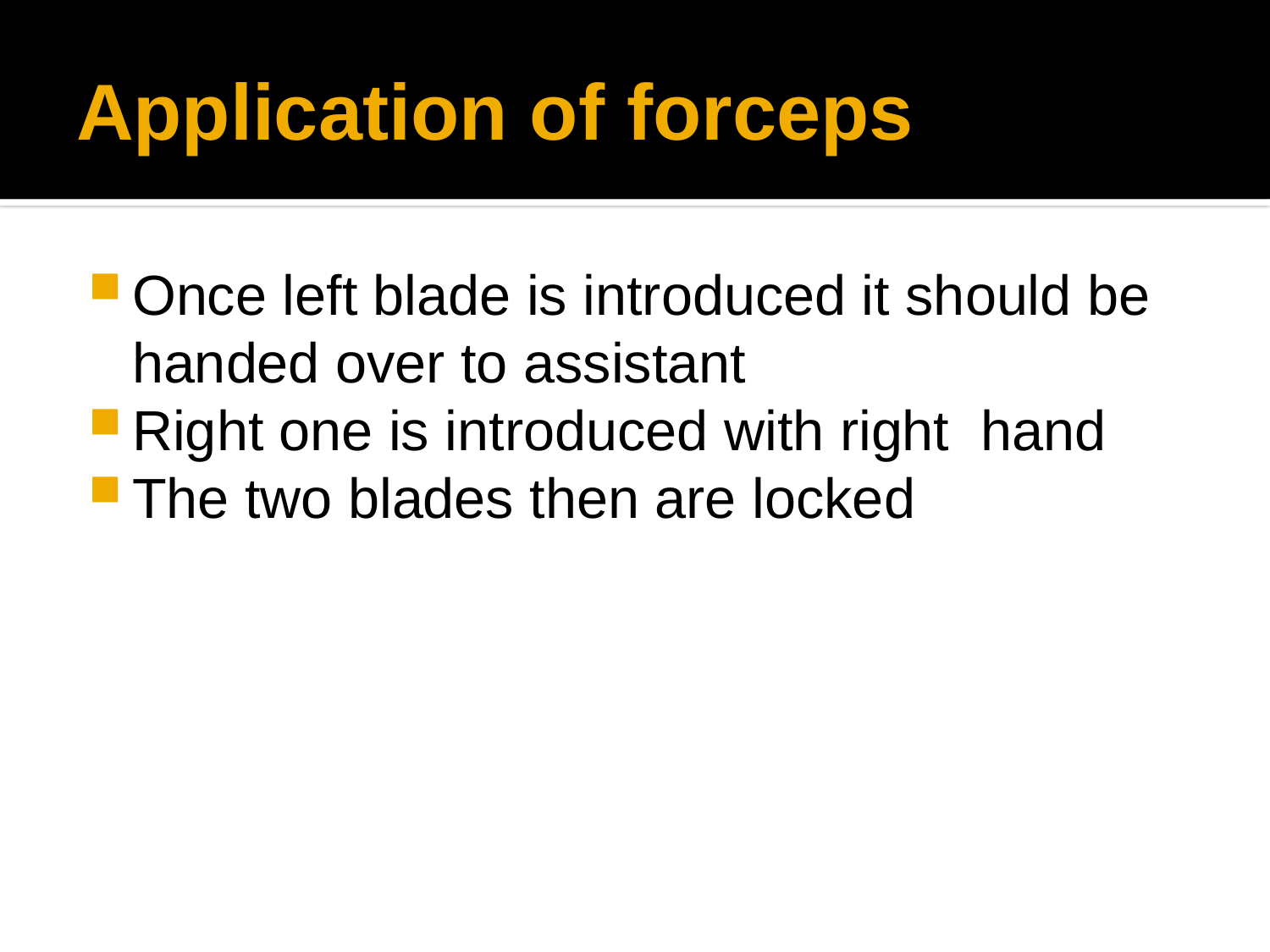

# Application of forceps
Once left blade is introduced it should be handed over to assistant
Right one is introduced with right  hand
The two blades then are locked